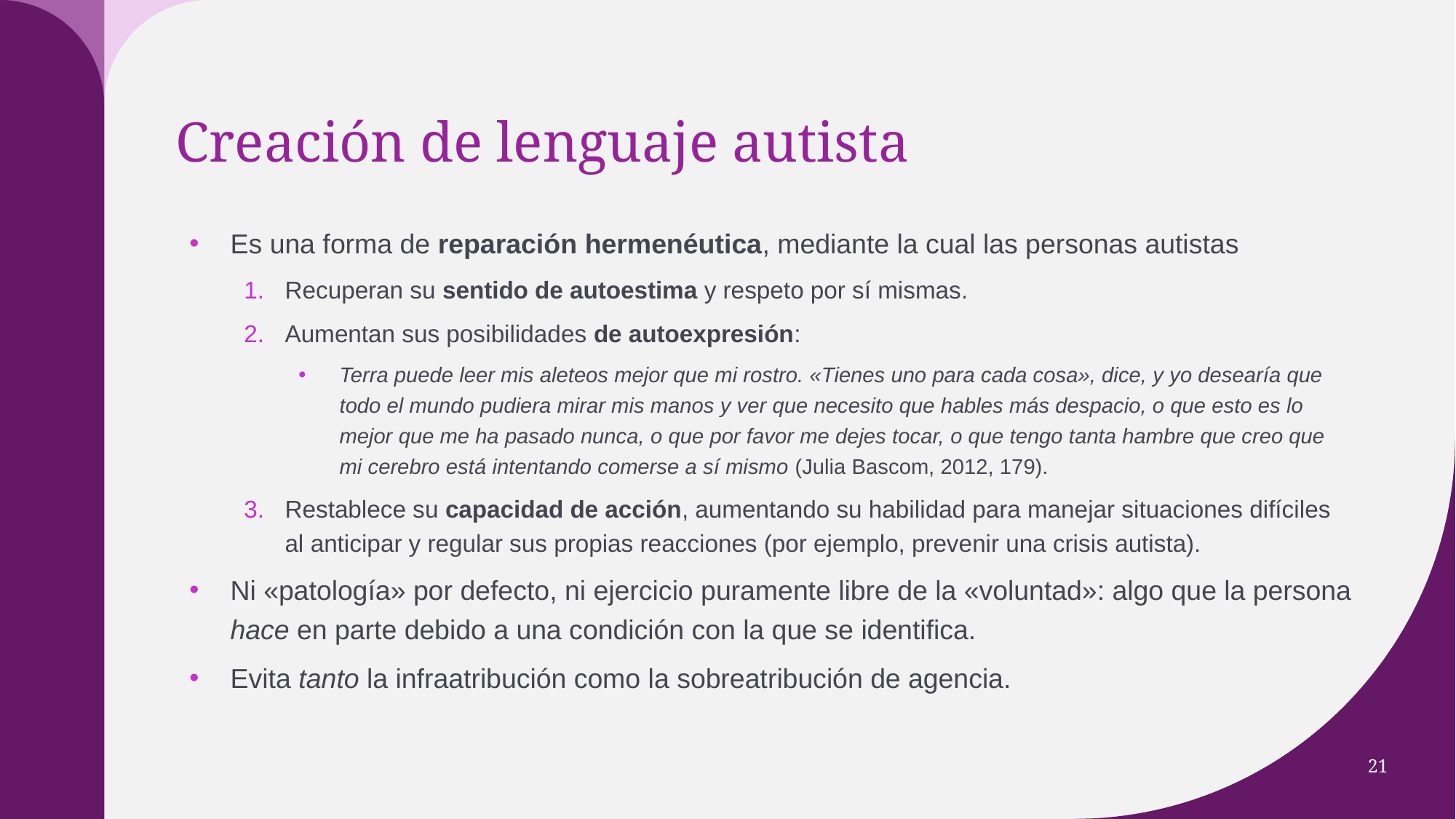

# Creación de lenguaje autista
Es una forma de reparación hermenéutica, mediante la cual las personas autistas
Recuperan su sentido de autoestima y respeto por sí mismas.
Aumentan sus posibilidades de autoexpresión:
Terra puede leer mis aleteos mejor que mi rostro. «Tienes uno para cada cosa», dice, y yo desearía que todo el mundo pudiera mirar mis manos y ver que necesito que hables más despacio, o que esto es lo mejor que me ha pasado nunca, o que por favor me dejes tocar, o que tengo tanta hambre que creo que mi cerebro está intentando comerse a sí mismo (Julia Bascom, 2012, 179).
Restablece su capacidad de acción, aumentando su habilidad para manejar situaciones difíciles al anticipar y regular sus propias reacciones (por ejemplo, prevenir una crisis autista).
Ni «patología» por defecto, ni ejercicio puramente libre de la «voluntad»: algo que la persona hace en parte debido a una condición con la que se identifica.
Evita tanto la infraatribución como la sobreatribución de agencia.
21